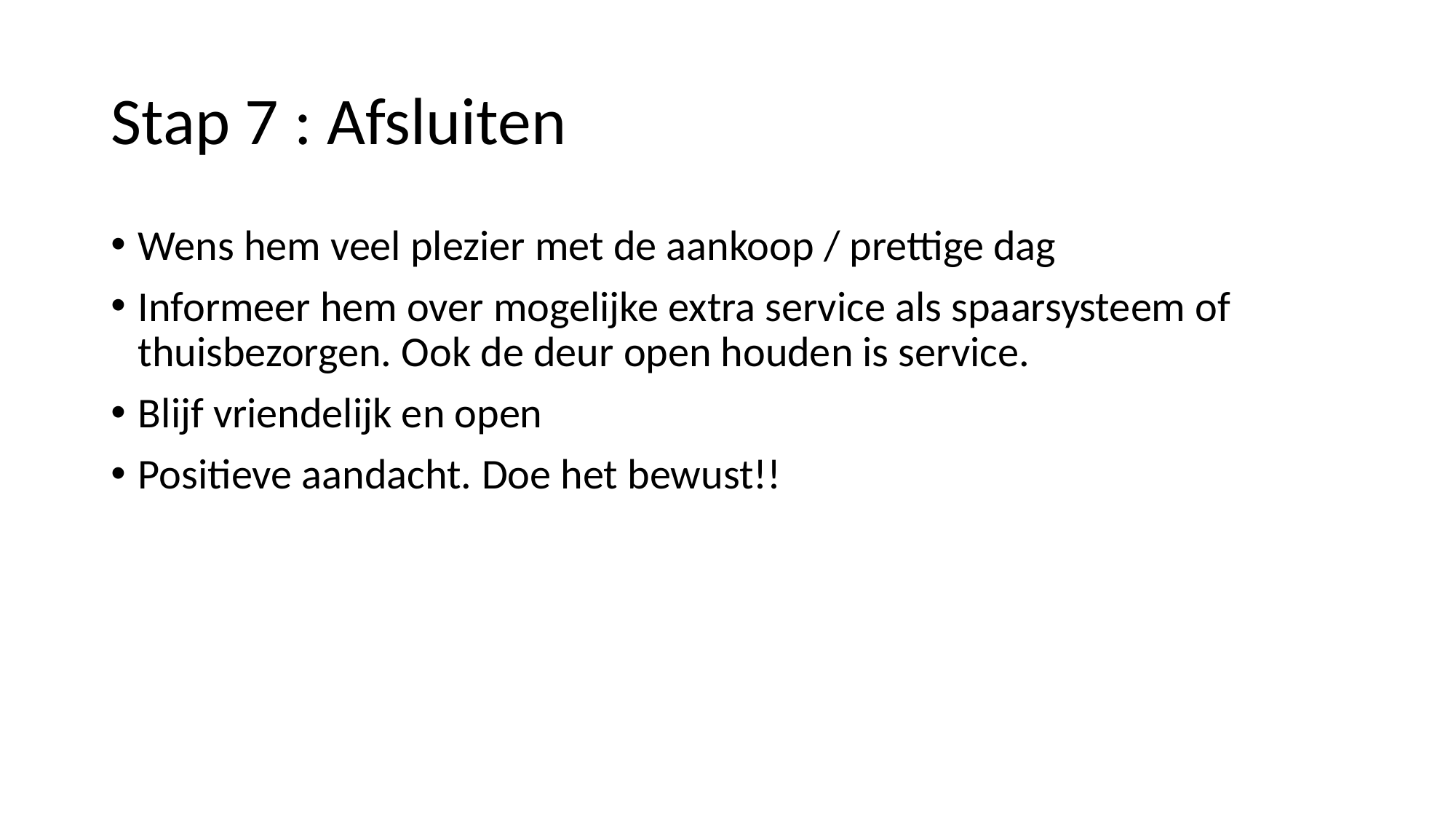

# Stap 7 : Afsluiten
Wens hem veel plezier met de aankoop / prettige dag
Informeer hem over mogelijke extra service als spaarsysteem of thuisbezorgen. Ook de deur open houden is service.
Blijf vriendelijk en open
Positieve aandacht. Doe het bewust!!